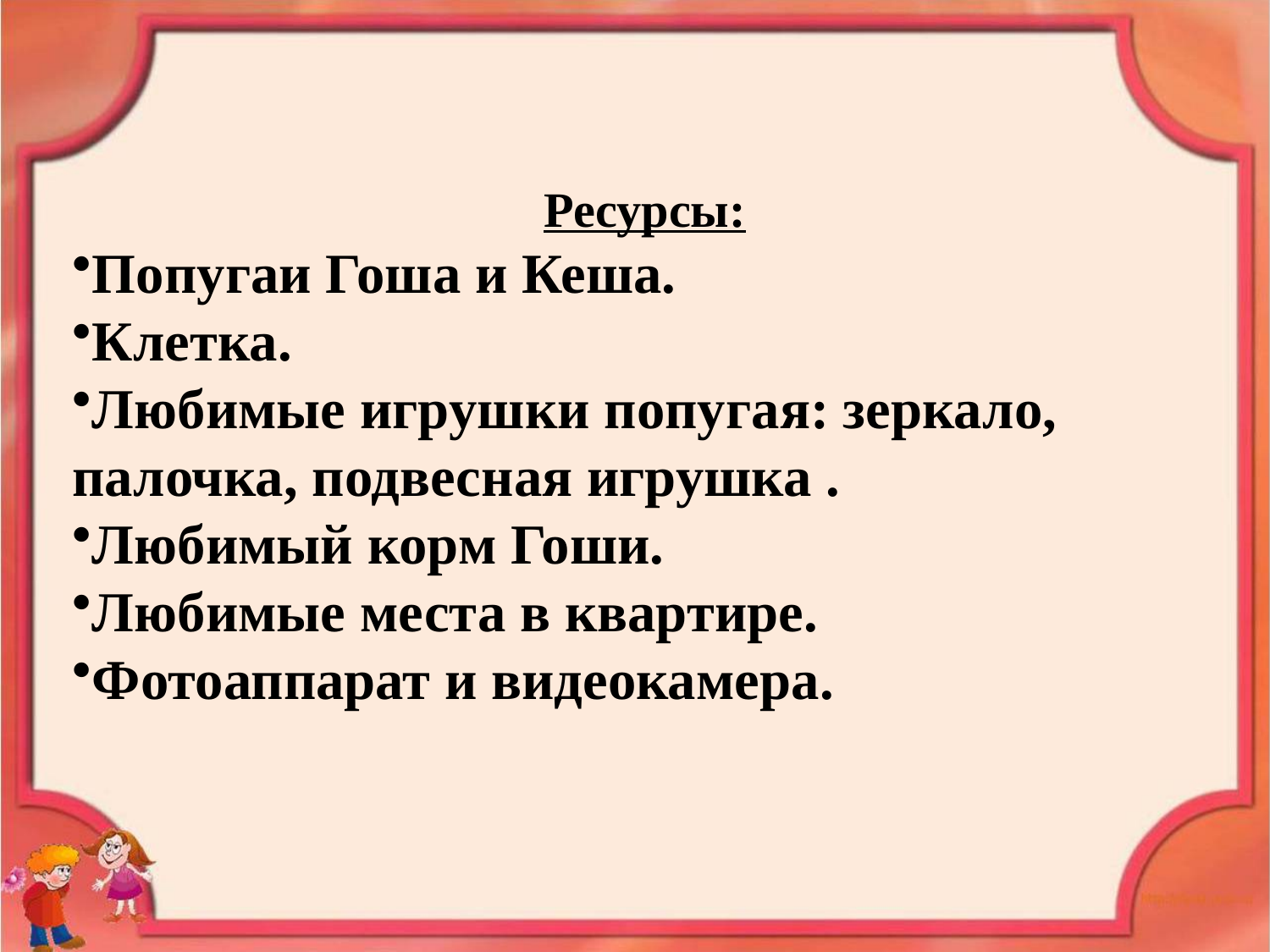

Ресурсы:
Попугаи Гоша и Кеша.
Клетка.
Любимые игрушки попугая: зеркало, палочка, подвесная игрушка .
Любимый корм Гоши.
Любимые места в квартире.
Фотоаппарат и видеокамера.